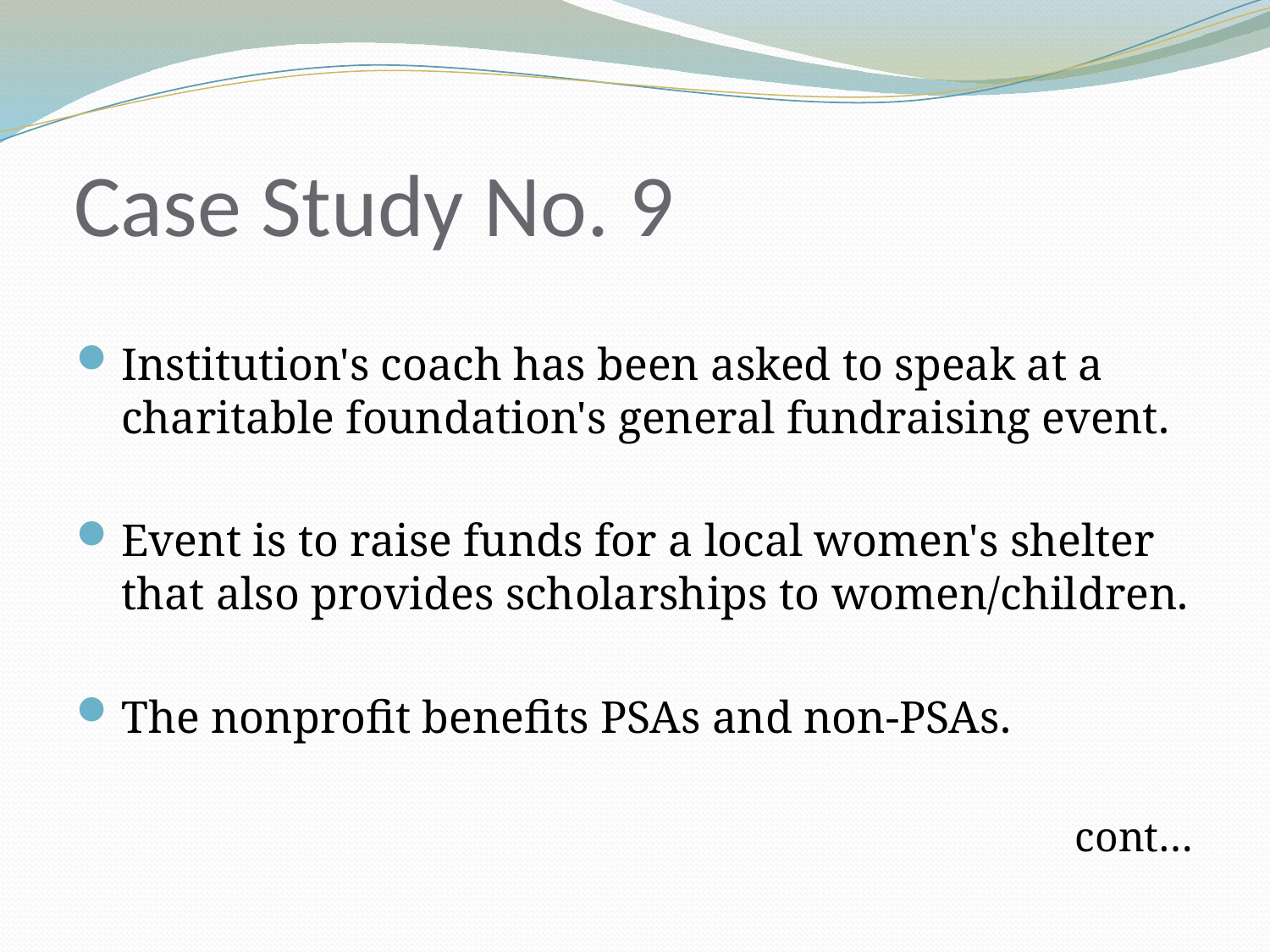

# Case Study No. 9

Institution's coach has been asked to speak at a charitable foundation's general fundraising event.

Event is to raise funds for a local women's shelter that also provides scholarships to women/children.

The nonprofit benefits PSAs and non-PSAs.

cont…